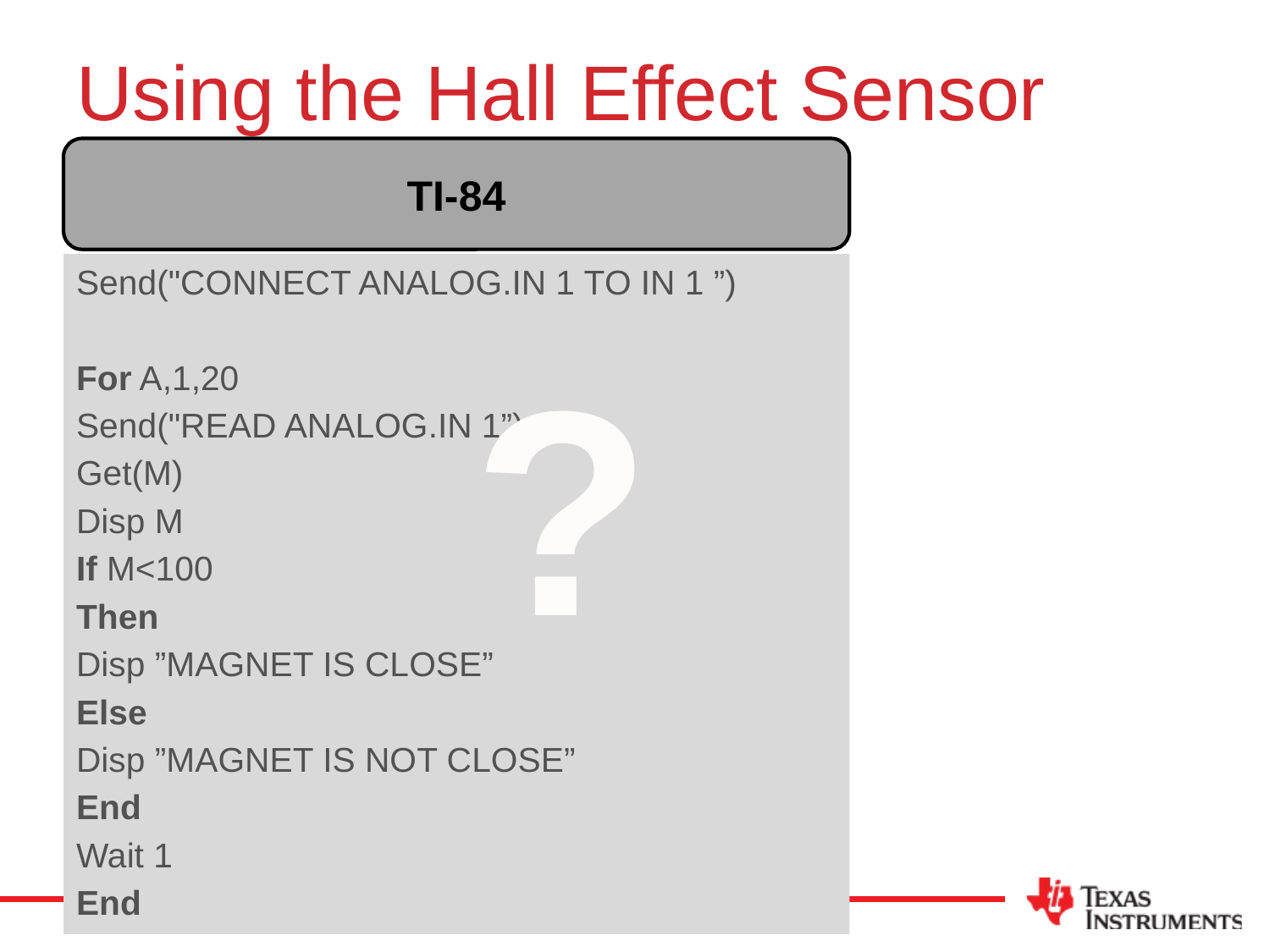

# Using the Hall Effect Sensor
TI-84
Send("CONNECT ANALOG.IN 1 TO IN 1 ”)

For A,1,20
Send("READ ANALOG.IN 1”)
Get(M)
Disp M
If M<100
Then
Disp ”MAGNET IS CLOSE”
Else
Disp ”MAGNET IS NOT CLOSE”
End
Wait 1
End

?